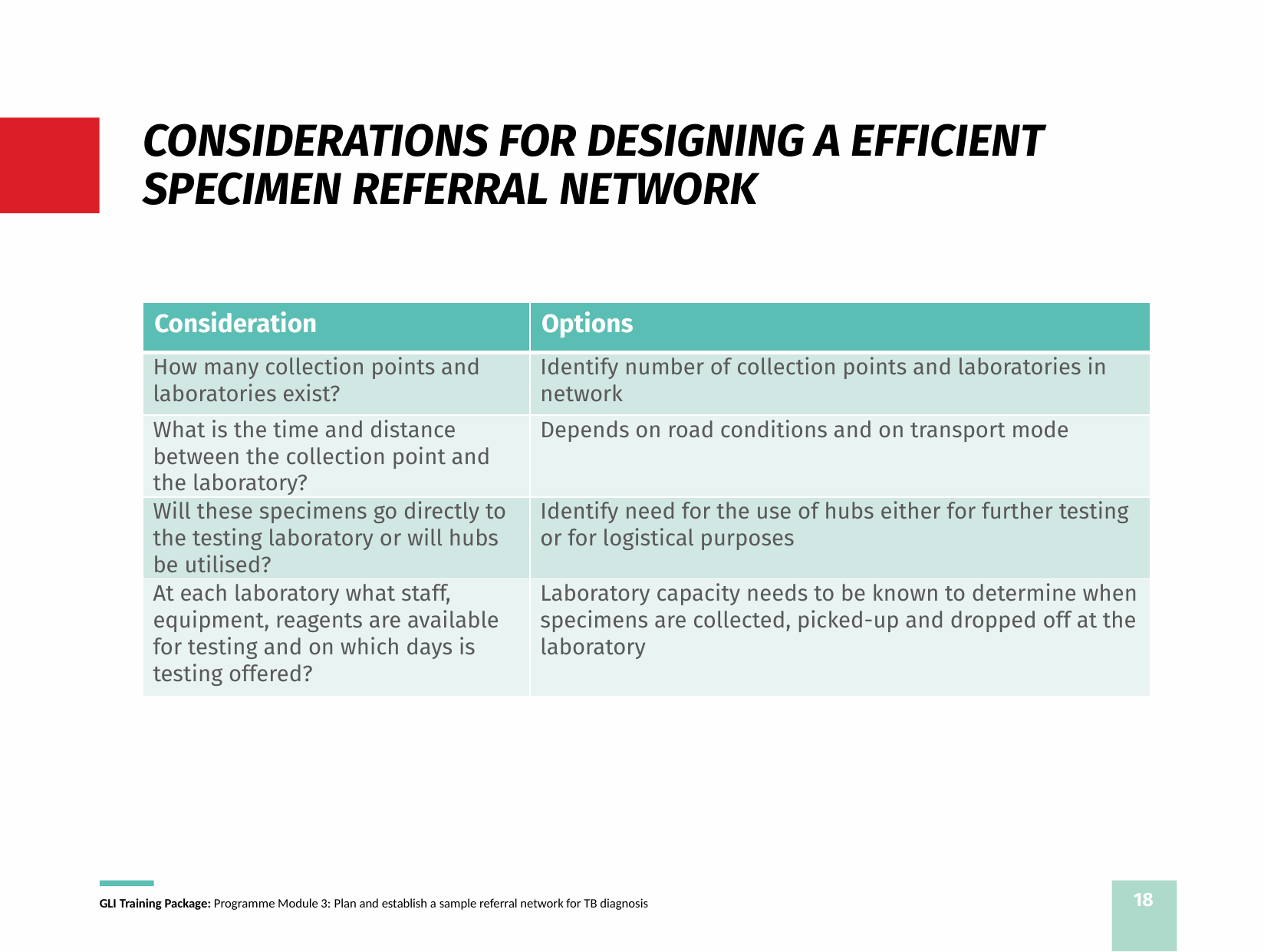

# CONSIDERATIONS FOR DESIGNING A EFFICIENT SPECIMEN REFERRAL NETWORK
| Consideration | Options |
| --- | --- |
| How many collection points and laboratories exist? | Identify number of collection points and laboratories in network |
| What is the time and distance between the collection point and the laboratory? | Depends on road conditions and on transport mode |
| Will these specimens go directly to the testing laboratory or will hubs be utilised? | Identify need for the use of hubs either for further testing or for logistical purposes |
| At each laboratory what staff, equipment, reagents are available for testing and on which days is testing offered? | Laboratory capacity needs to be known to determine when specimens are collected, picked-up and dropped off at the laboratory |